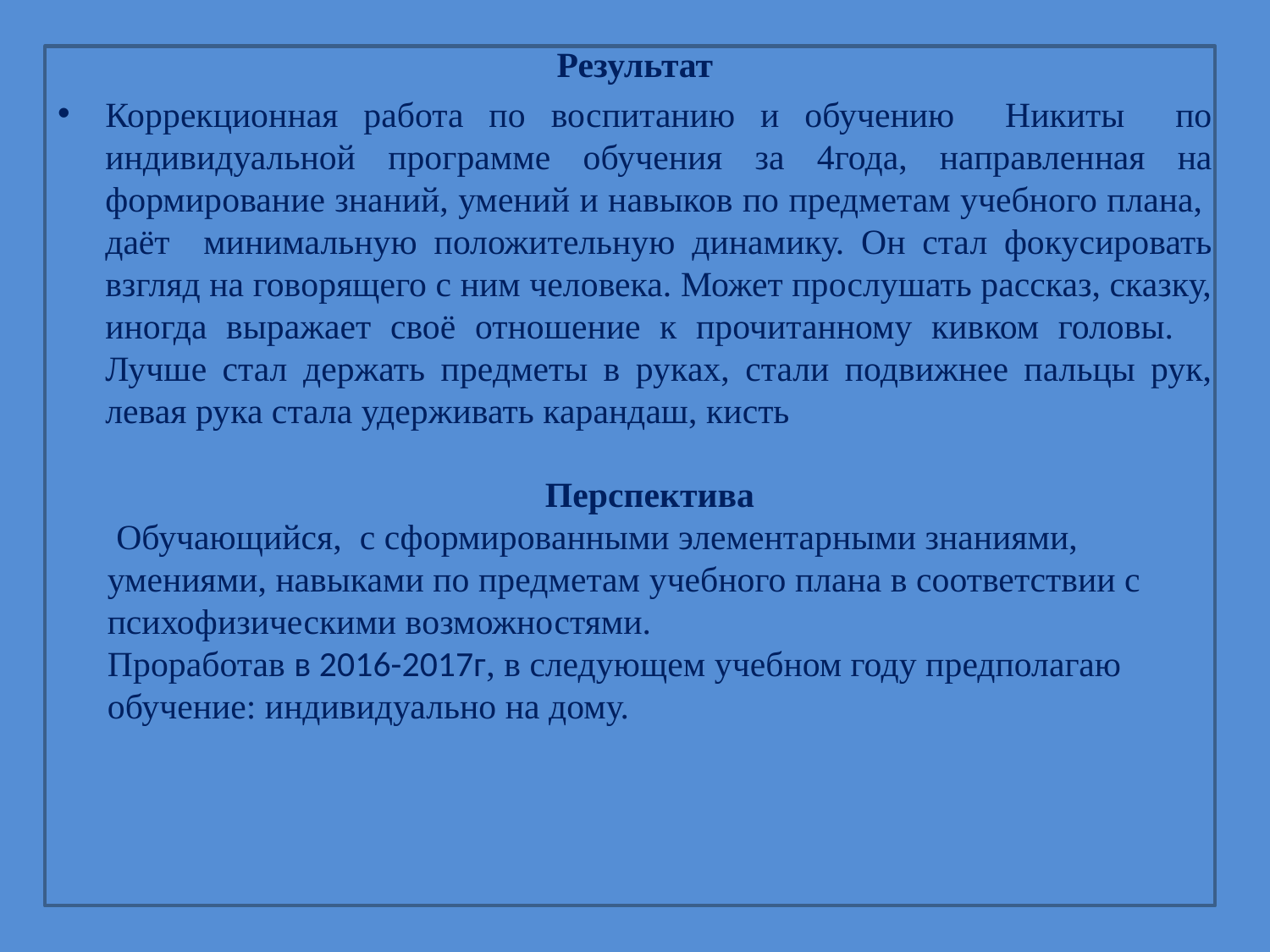

Результат
Коррекционная работа по воспитанию и обучению  Никиты  по индивидуальной программе обучения за 4года, направленная на формирование знаний, умений и навыков по предметам учебного плана,  даёт  минимальную положительную динамику. Он стал фокусировать взгляд на говорящего с ним человека. Может прослушать рассказ, сказку, иногда выражает своё отношение к прочитанному кивком головы.   Лучше стал держать предметы в руках, стали подвижнее пальцы рук, левая рука стала удерживать карандаш, кисть
#

Перспектива
 Обучающийся,  с сформированными элементарными знаниями, умениями, навыками по предметам учебного плана в соответствии с психофизическими возможностями.
Проработав в 2016-2017г, в следующем учебном году предполагаю обучение: индивидуально на дому.